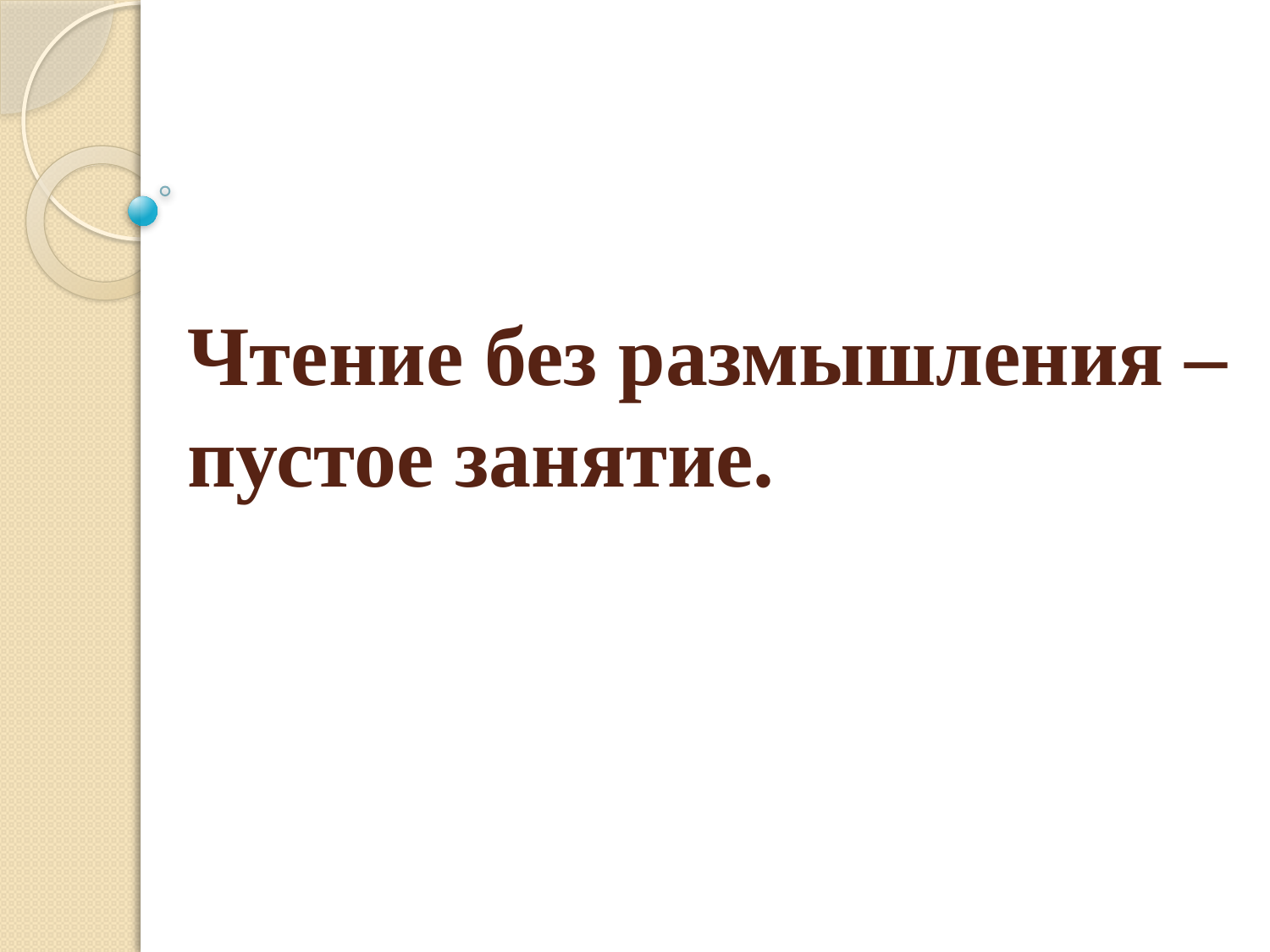

# Чтение без размышления – пустое занятие.